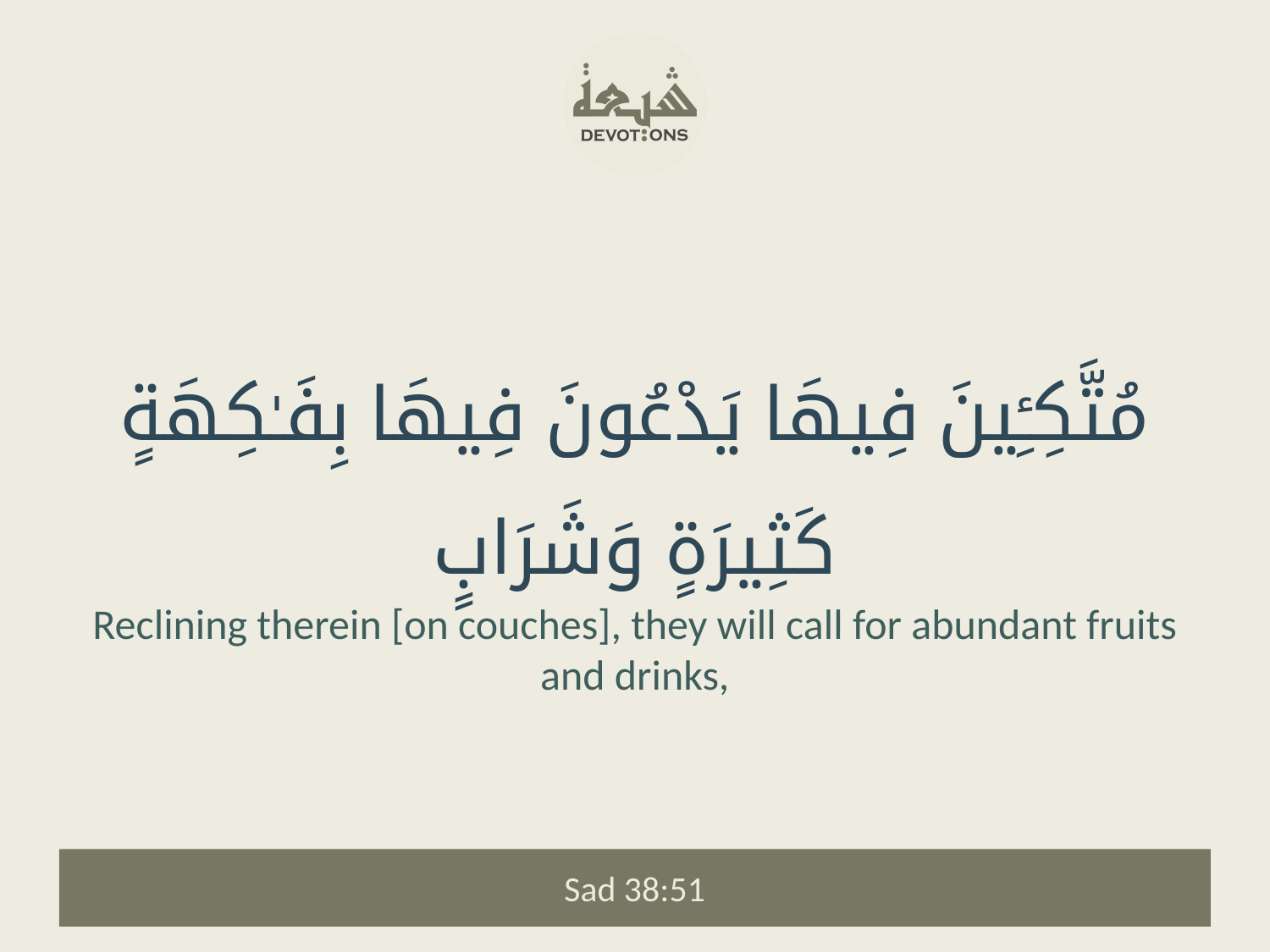

مُتَّكِـِٔينَ فِيهَا يَدْعُونَ فِيهَا بِفَـٰكِهَةٍ كَثِيرَةٍ وَشَرَابٍ
Reclining therein [on couches], they will call for abundant fruits and drinks,
Sad 38:51